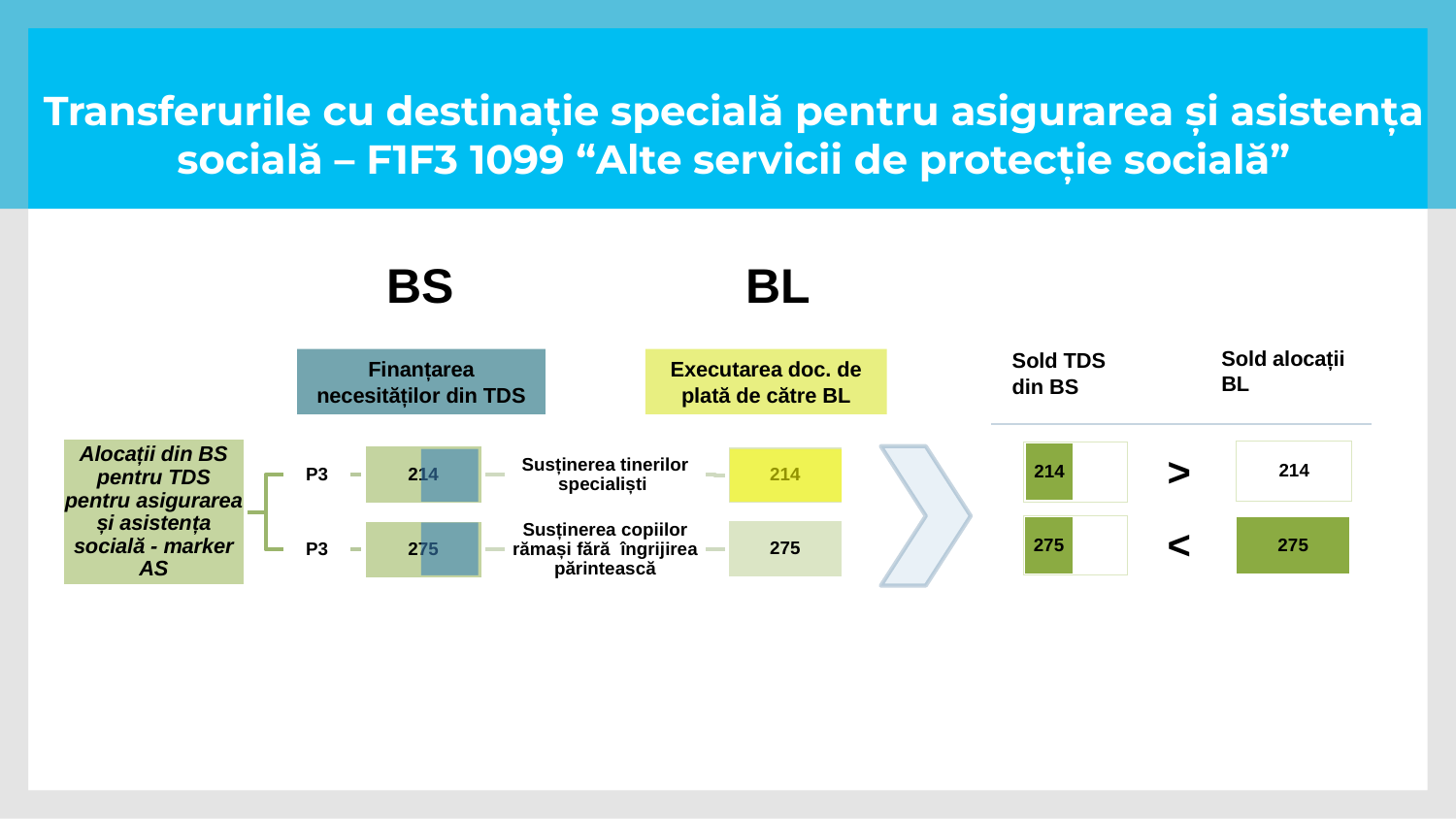

Transferurile cu destinație specială pentru asigurarea și asistența socială – F1F3 1099 “Alte servicii de protecție socială”
BS
BL
Sold alocații BL
Sold TDS din BS
>
214

214

<

275

275
Finanțarea necesităților din TDS
Executarea doc. de plată de către BL

Alocații din BS pentru TDS pentru asigurarea și asistența socială - marker AS
P3
214
Susținerea tinerilor specialiști
214
P3
275
Susținerea copiilor rămași fără  îngrijirea părintească
275